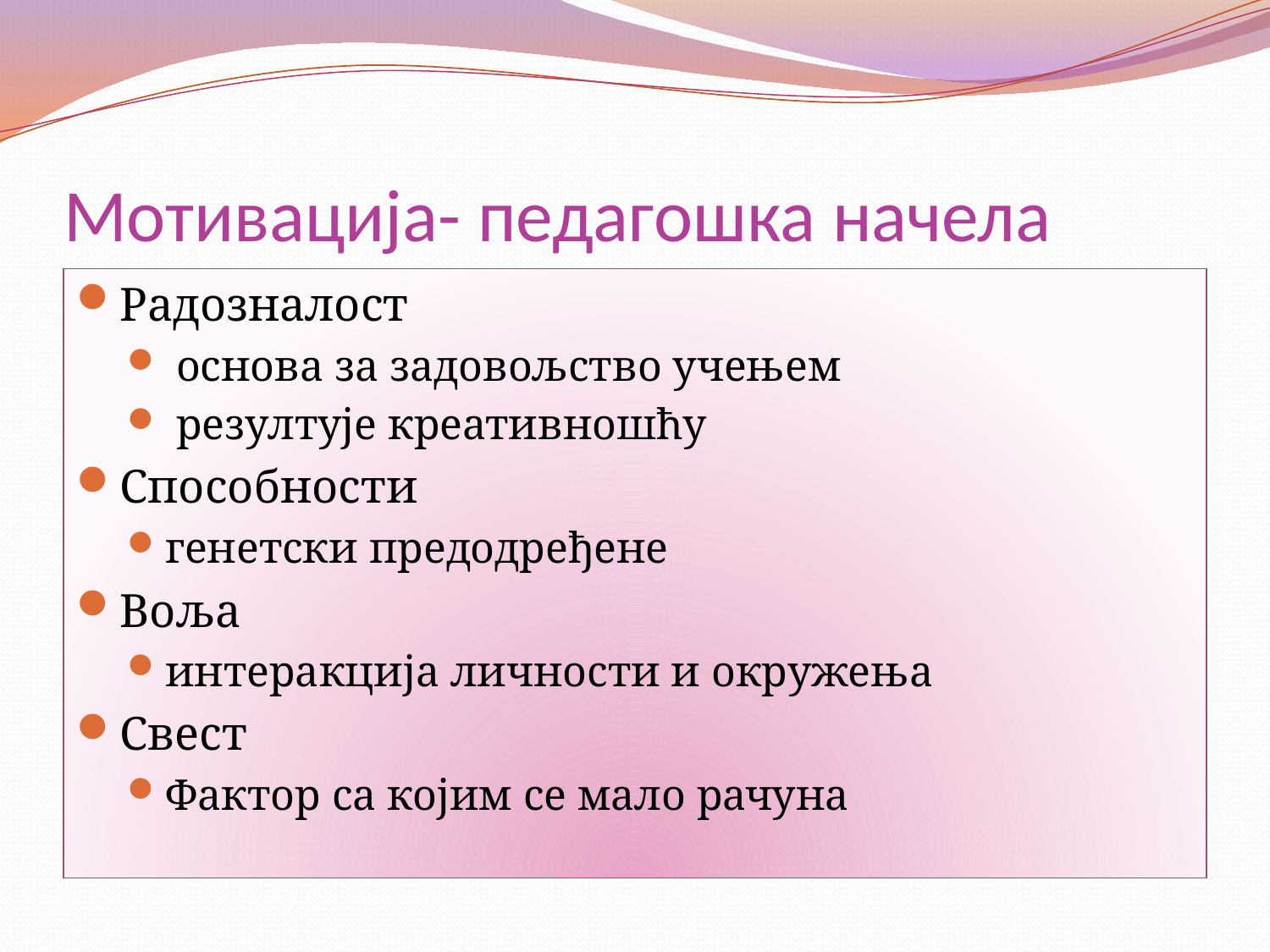

# Мотивација- педагошка начела
Радозналост
 основа за задовољство учењем
 резултује креативношћу
Способности
генетски предодређене
Воља
интеракција личности и окружења
Свест
Фактор са којим се мало рачуна